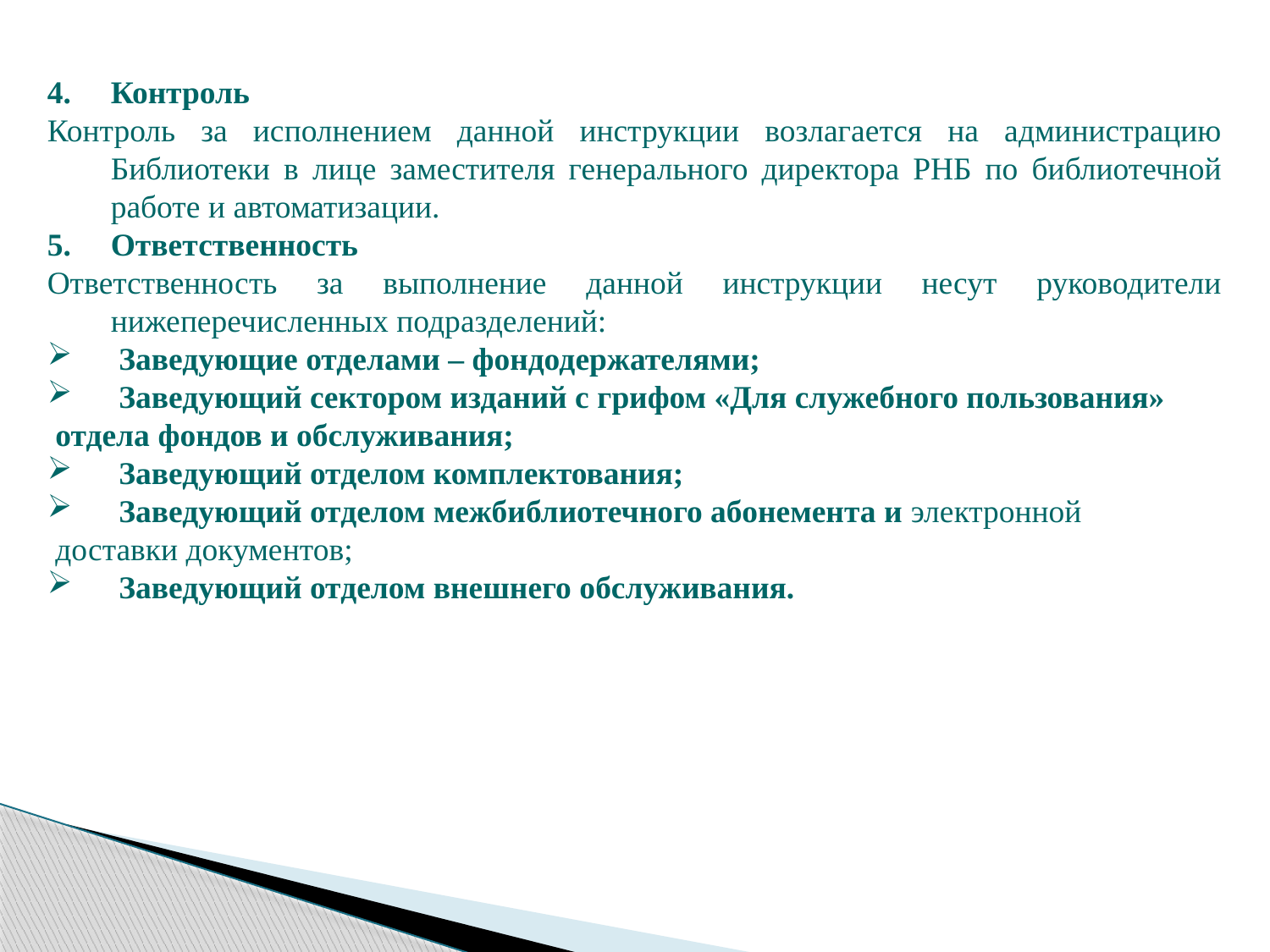

Контроль
Контроль за исполнением данной инструкции возлагается на администрацию Библиотеки в лице заместителя генерального директора РНБ по библиотечной работе и автоматизации.
Ответственность
Ответственность за выполнение данной инструкции несут руководители нижеперечисленных подразделений:
 Заведующие отделами – фондодержателями;
 Заведующий сектором изданий с грифом «Для служебного пользования»
 отдела фондов и обслуживания;
 Заведующий отделом комплектования;
 Заведующий отделом межбиблиотечного абонемента и электронной
 доставки документов;
 Заведующий отделом внешнего обслуживания.